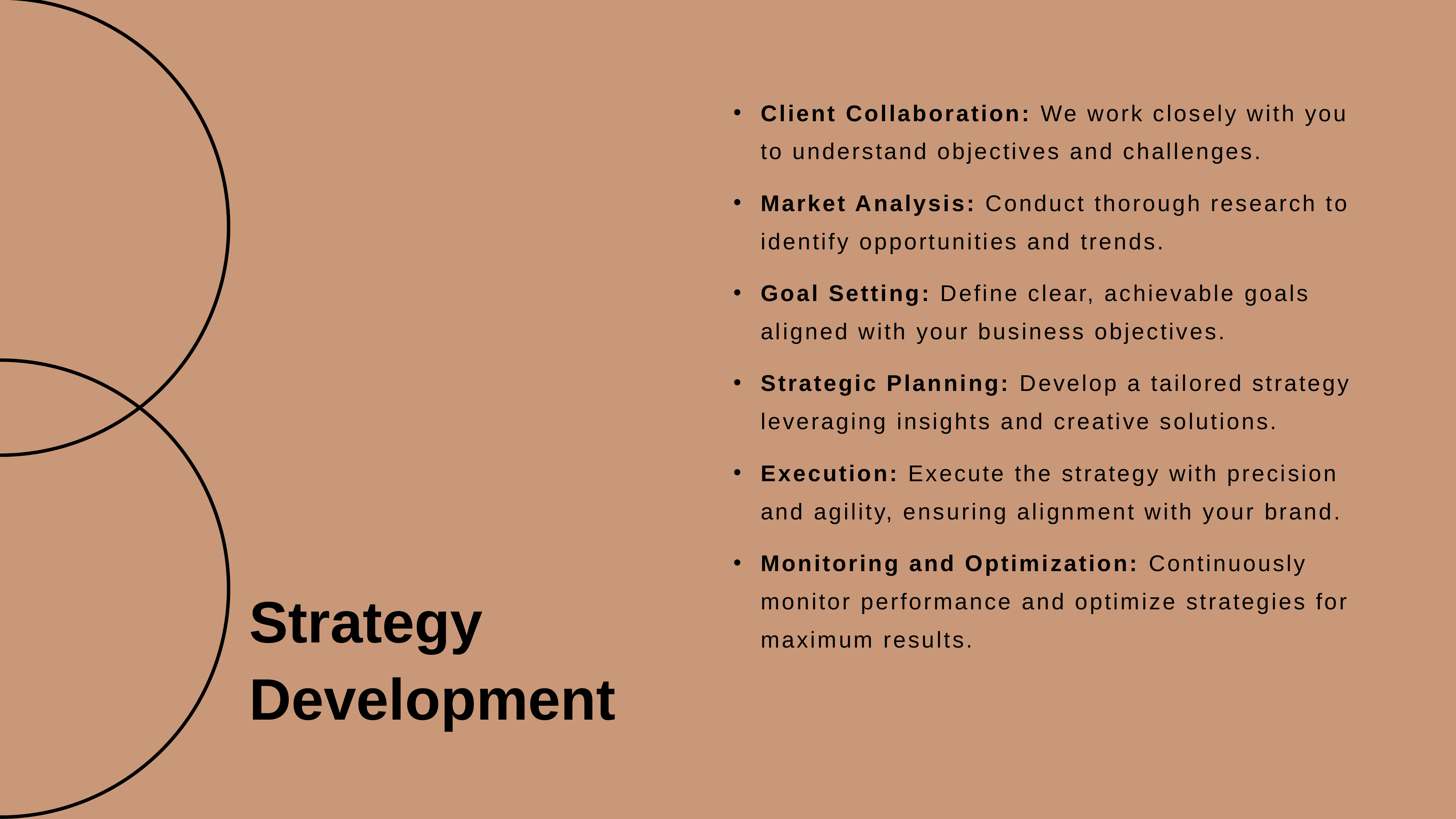

Client Collaboration: We work closely with you to understand objectives and challenges.
Market Analysis: Conduct thorough research to identify opportunities and trends.
Goal Setting: Define clear, achievable goals aligned with your business objectives.
Strategic Planning: Develop a tailored strategy leveraging insights and creative solutions.
Execution: Execute the strategy with precision and agility, ensuring alignment with your brand.
Monitoring and Optimization: Continuously monitor performance and optimize strategies for maximum results.
Strategy Development